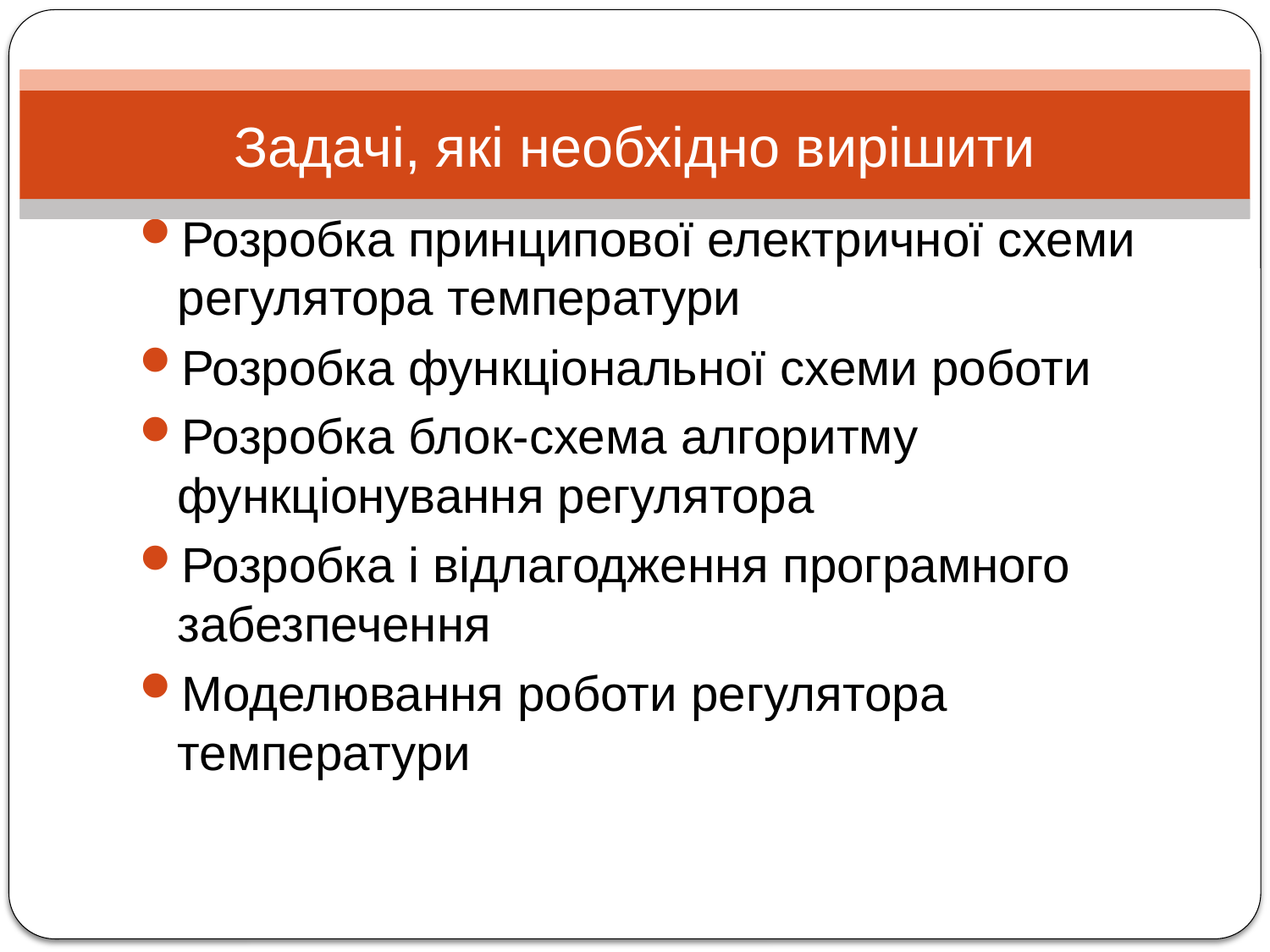

#

Задачі, які необхідно вирішити

Розробка принципової електричної схеми регулятора температури
Розробка функціональної схеми роботи
Розробка блок-схема алгоритму функціонування регулятора
Розробка і відлагодження програмного забезпечення
Моделювання роботи регулятора температури